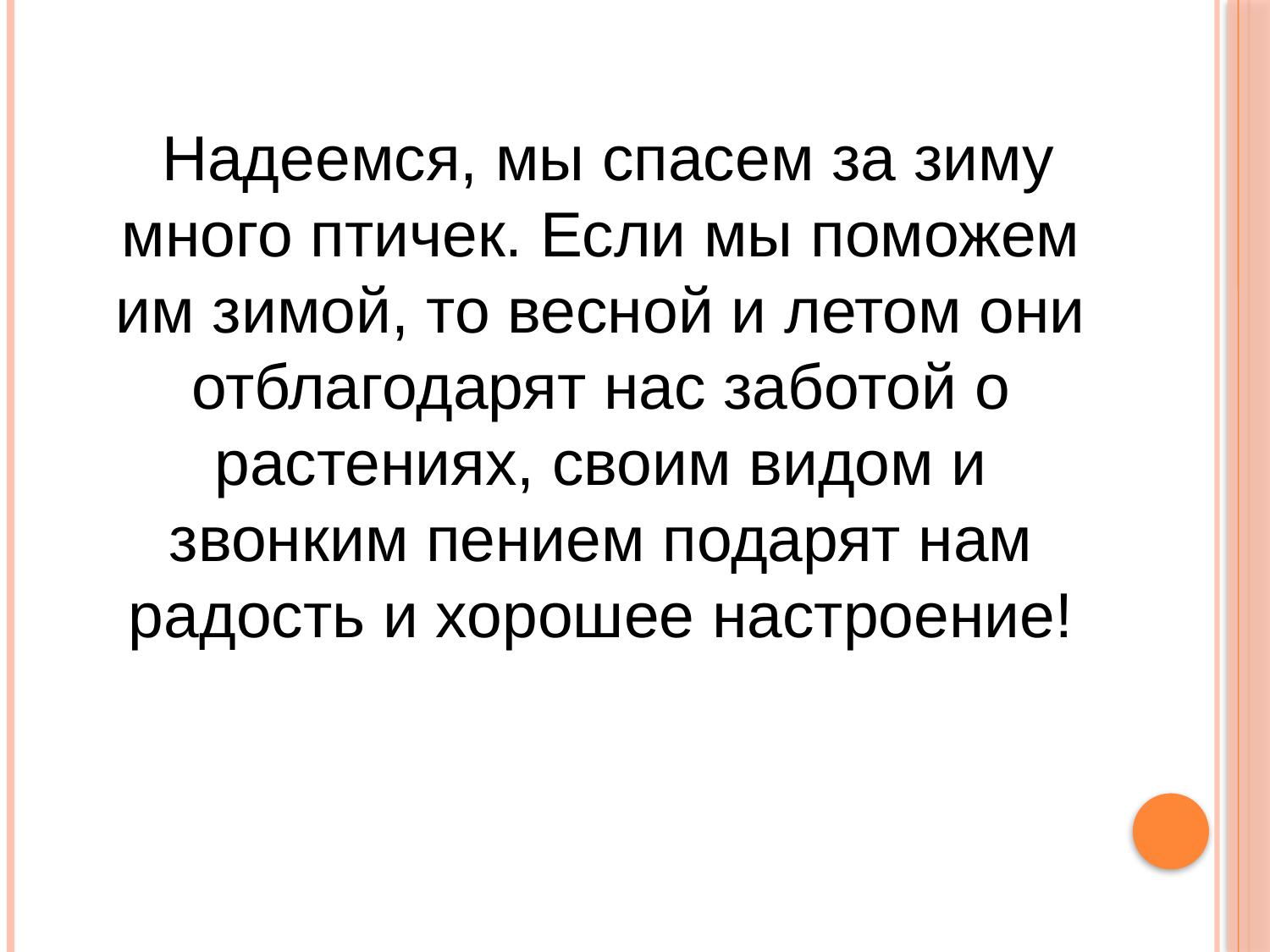

Надеемся, мы спасем за зиму много птичек. Если мы поможем им зимой, то весной и летом они отблагодарят нас заботой о растениях, своим видом и звонким пением подарят нам радость и хорошее настроение!